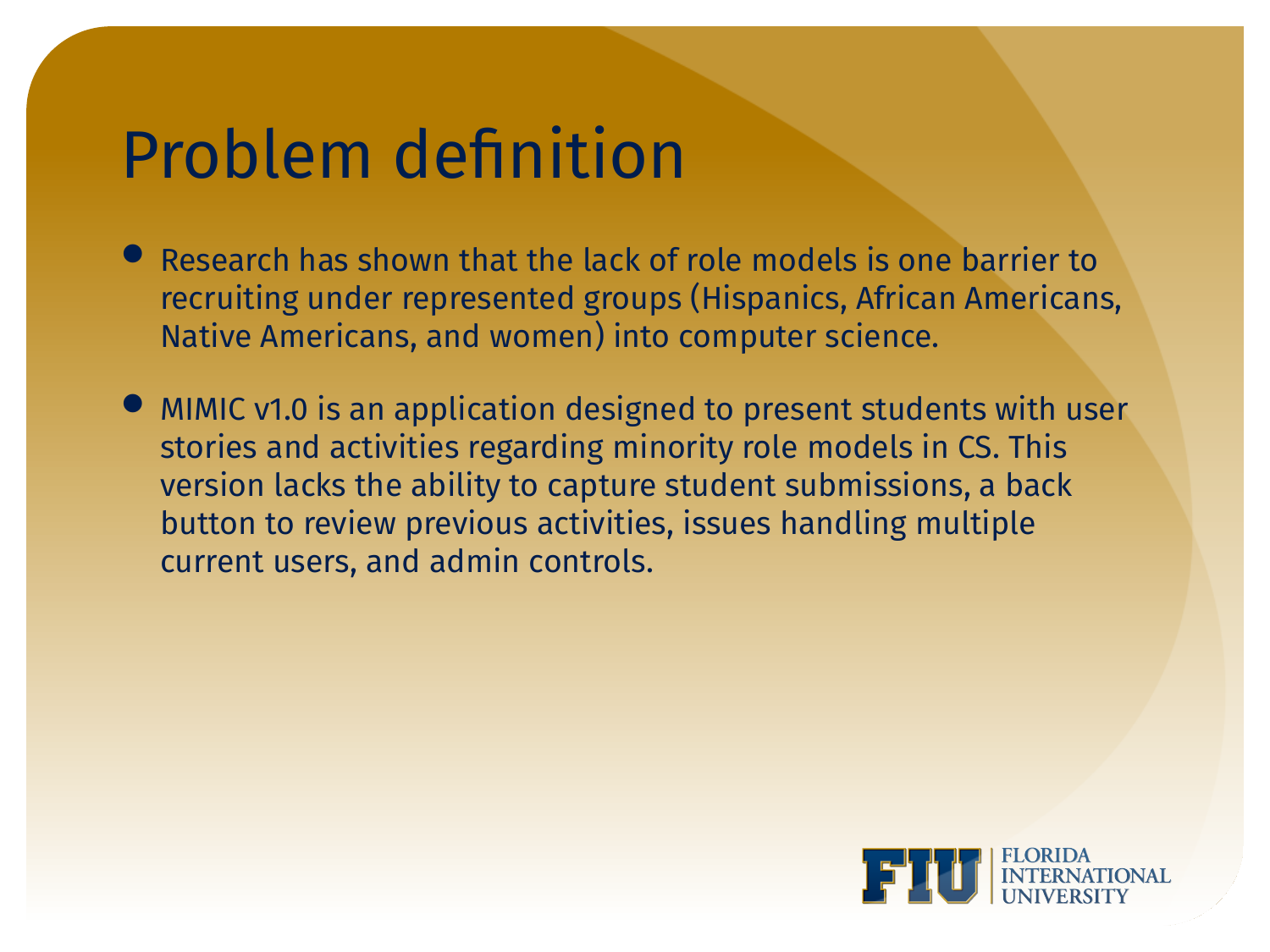

# Problem definition
Research has shown that the lack of role models is one barrier to recruiting under represented groups (Hispanics, African Americans, Native Americans, and women) into computer science.
MIMIC v1.0 is an application designed to present students with user stories and activities regarding minority role models in CS. This version lacks the ability to capture student submissions, a back button to review previous activities, issues handling multiple current users, and admin controls.